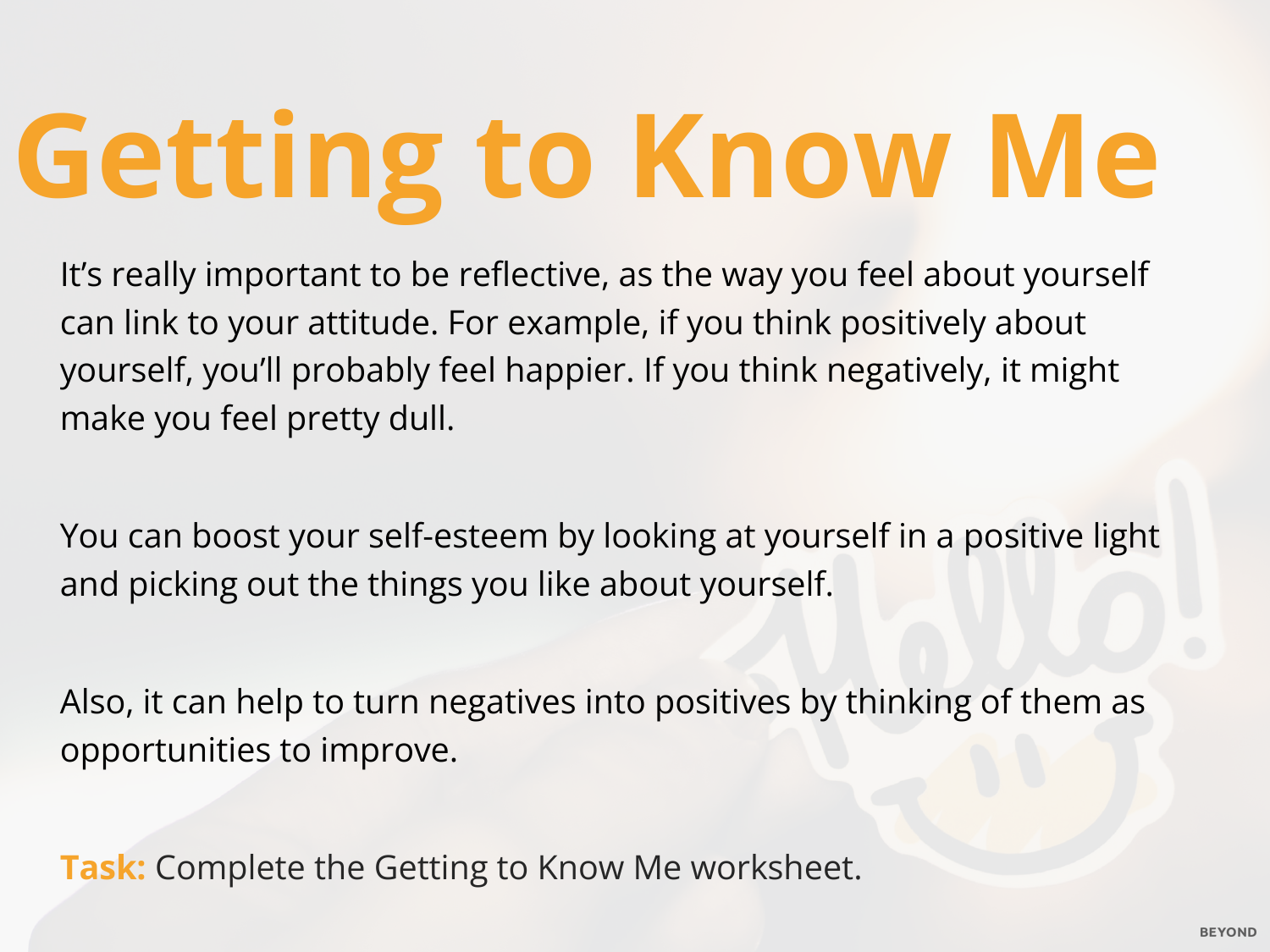

Getting to Know Me
It’s really important to be reflective, as the way you feel about yourself can link to your attitude. For example, if you think positively about yourself, you’ll probably feel happier. If you think negatively, it might make you feel pretty dull.

You can boost your self-esteem by looking at yourself in a positive light and picking out the things you like about yourself.

Also, it can help to turn negatives into positives by thinking of them as opportunities to improve.

Task: Complete the Getting to Know Me worksheet.